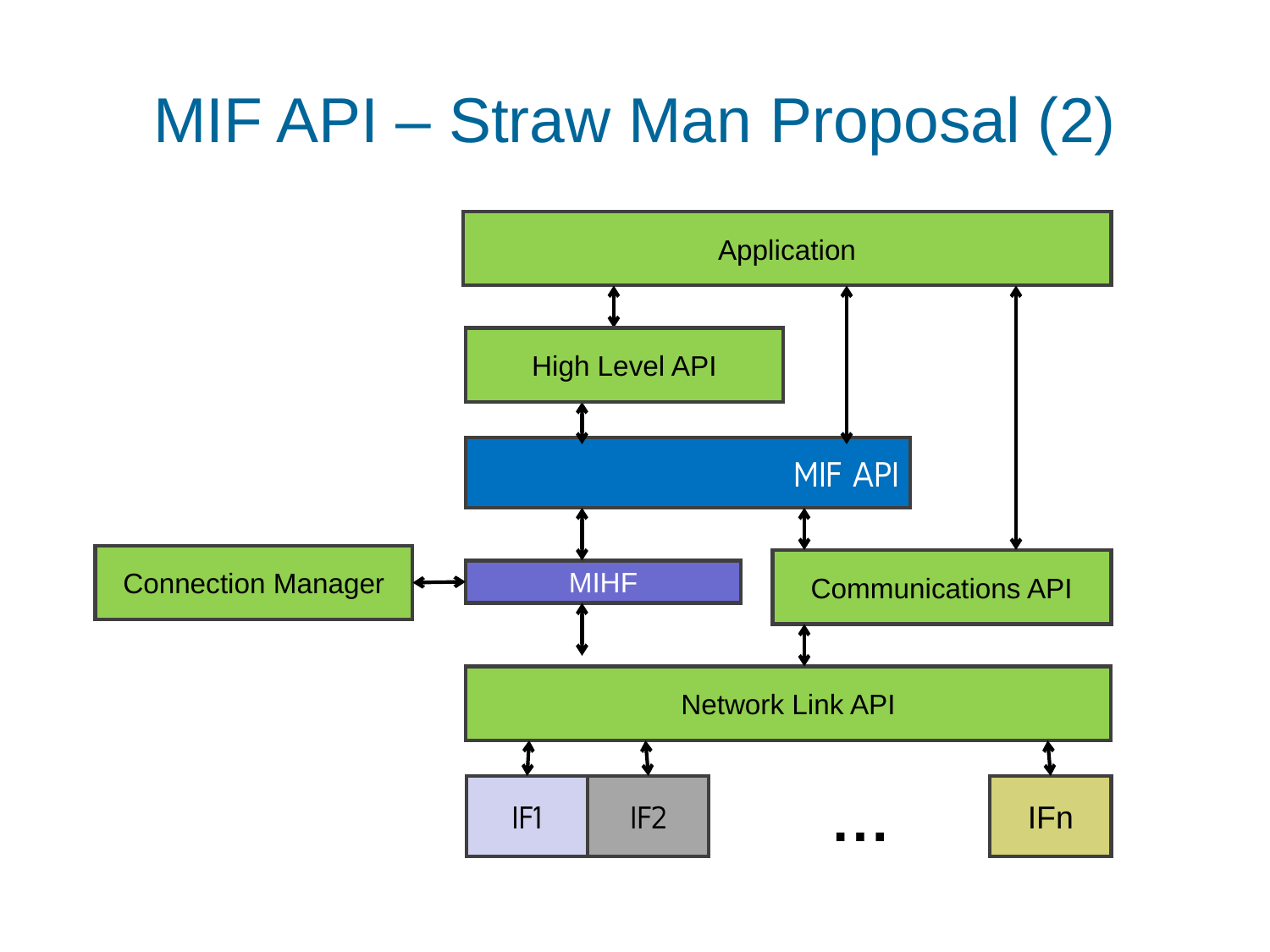

# MIF API – Straw Man Proposal (2)
Application
High Level API
                              MIF API
Connection Manager
Communications API
MIHF
Network Link API
…
IF1
IF2
IFn